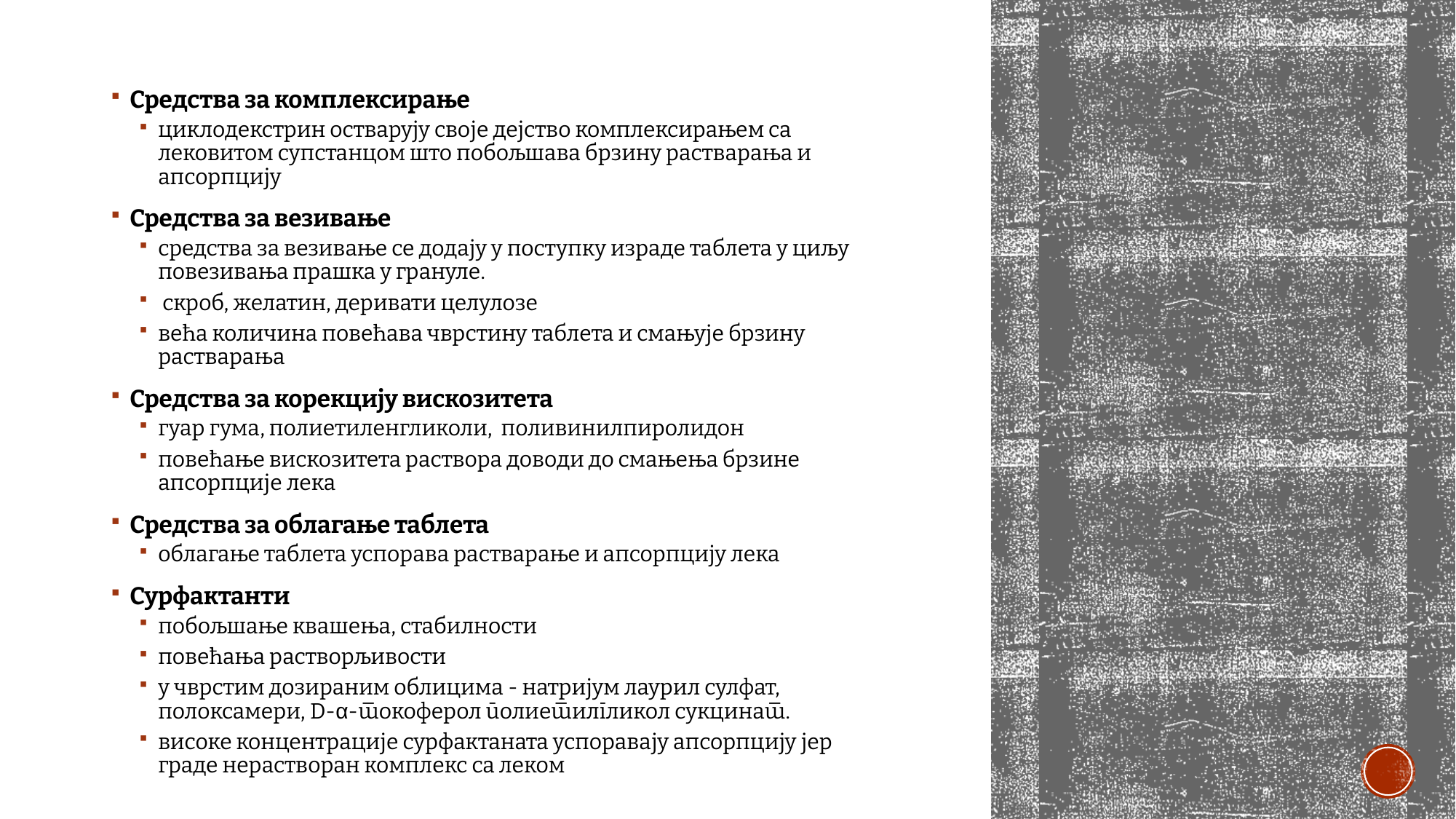

Средства за комплексирање
циклодекстрин остварују своје дејство комплексирањем са лековитом супстанцом што побољшава брзину растварања и апсорпцију
Средства за везивање
средства за везивање се додају у поступку израде таблета у циљу повезивања прашка у грануле.
 скроб, желатин, деривати целулозе
већа количина повећава чврстину таблета и смањује брзину растварањa
Средства за корекцију вискозитета
гуар гума, полиетиленгликоли,  поливинилпиролидон
повећање вискозитета раствора доводи до смањења брзине апсорпције лека
Средства за облагање таблета
облагање таблета успорава растварање и апсорпцију лека
Сурфактанти
побољшање квашења, стабилности
повећања растворљивости
у чврстим дозираним облицима - натријум лаурил сулфат, полоксамери, D-α-токоферол полиетилгликол сукцинат.
високе концентрације сурфактаната успоравају апсорпцију јер граде нерастворан комплекс са леком